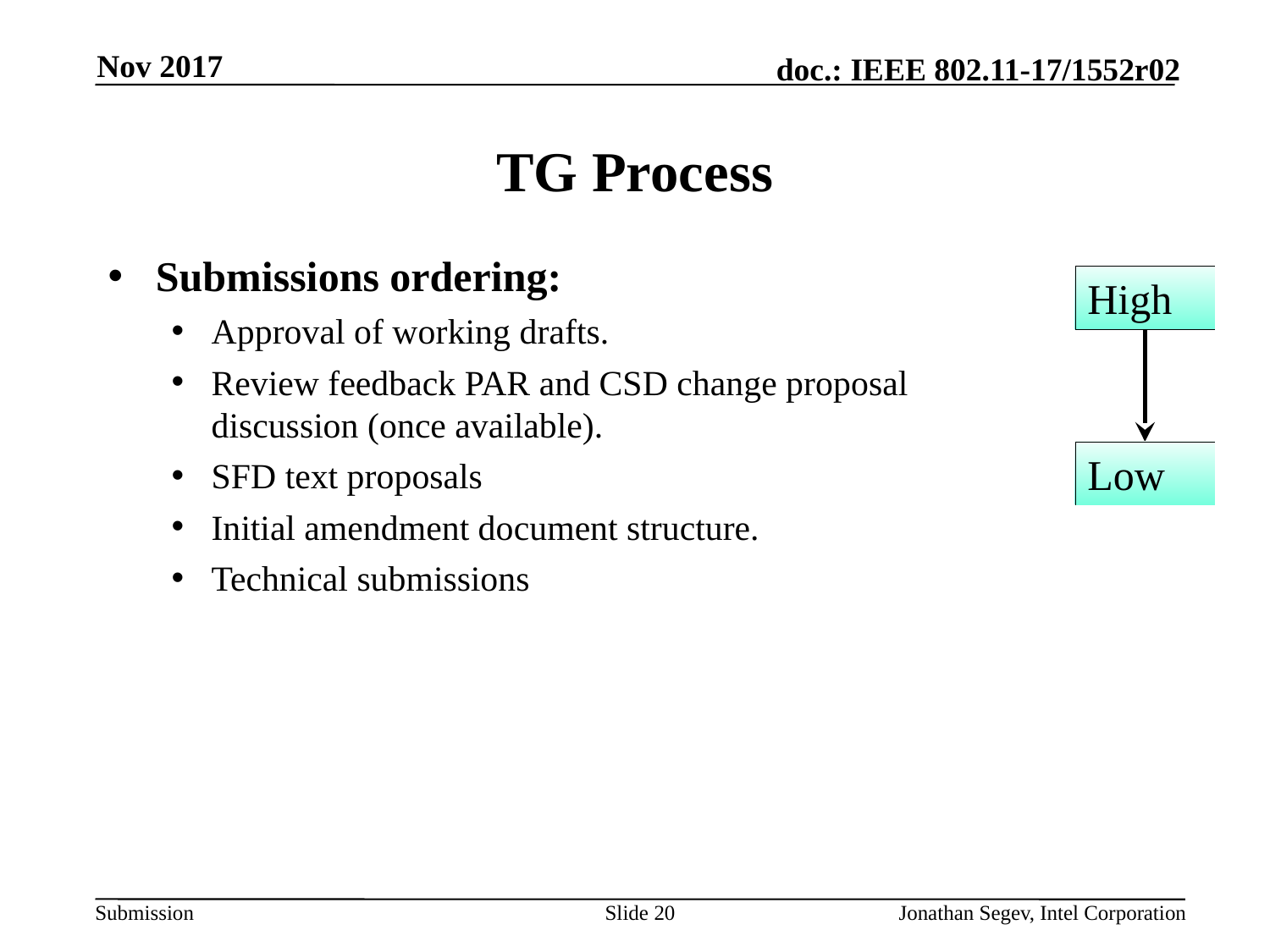

Nov 2017
# TG Process
Submissions ordering:
Approval of working drafts.
Review feedback PAR and CSD change proposal discussion (once available).
SFD text proposals
Initial amendment document structure.
Technical submissions

High
Low
Slide 20
Jonathan Segev, Intel Corporation